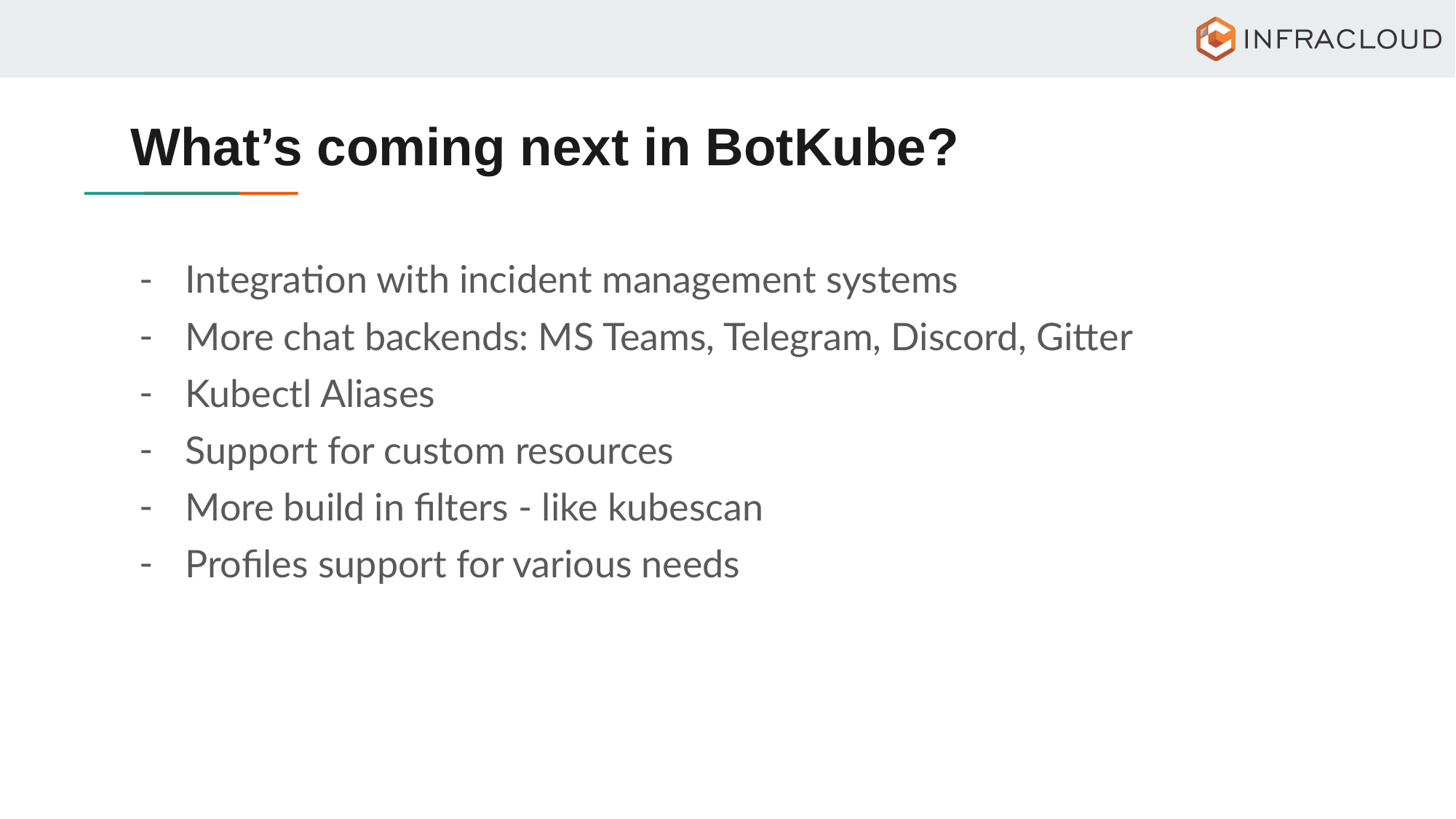

# What’s coming next in BotKube?
Integration with incident management systems
More chat backends: MS Teams, Telegram, Discord, Gitter
Kubectl Aliases
Support for custom resources
More build in filters - like kubescan
Profiles support for various needs